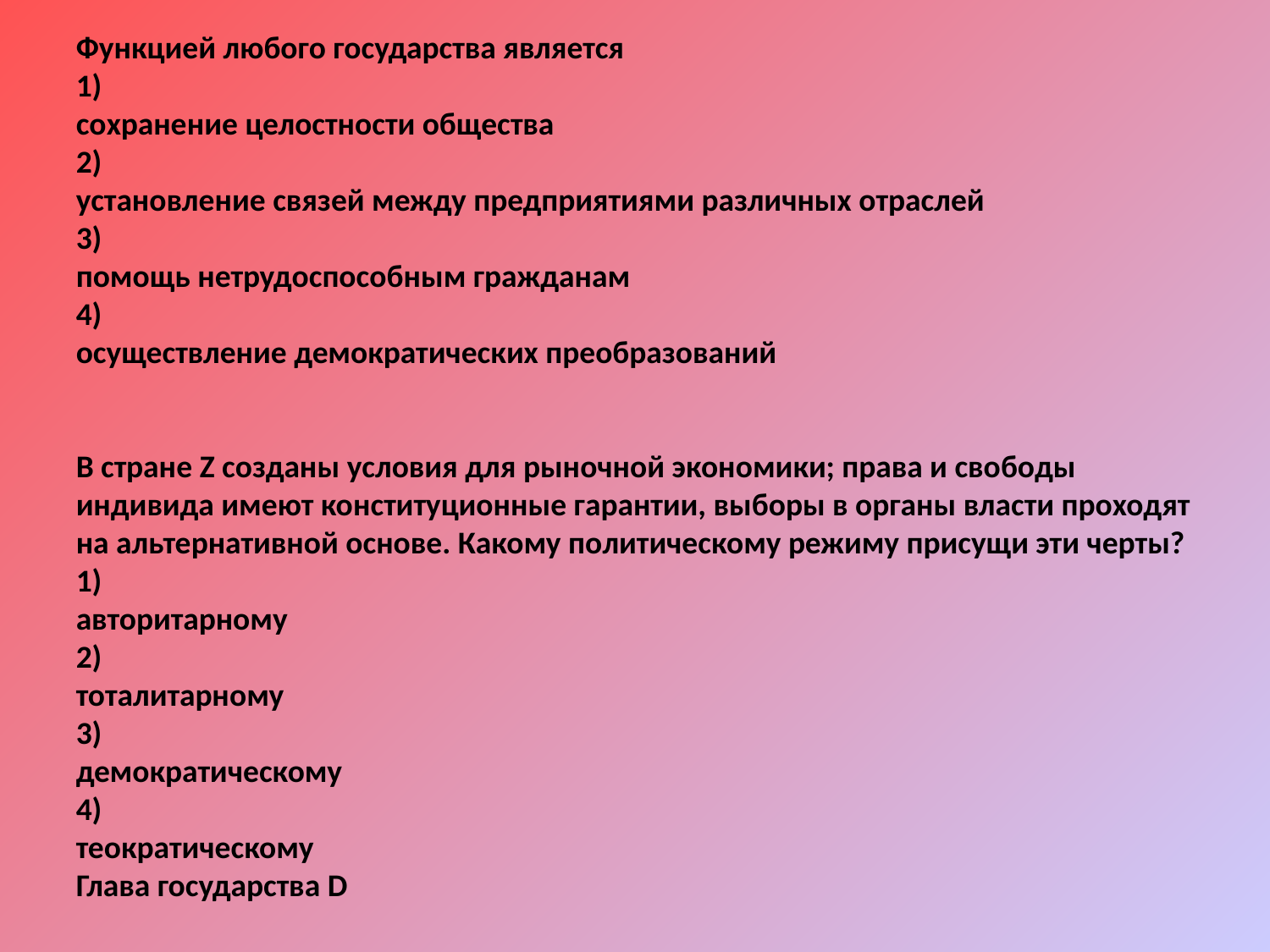

Функцией любого государства является
1)
сохранение целостности общества
2)
установление связей между предприятиями различных отраслей
3)
помощь нетрудоспособным гражданам
4)
осуществление демократических преобразований

В стране Z созданы условия для рыночной экономики; права и свободы индивида имеют конституционные гарантии, выборы в органы власти проходят на альтернативной основе. Какому политическому режиму присущи эти черты?
1)
авторитарному
2)
тоталитарному
3)
демократическому
4)
теократическому
Глава государства D